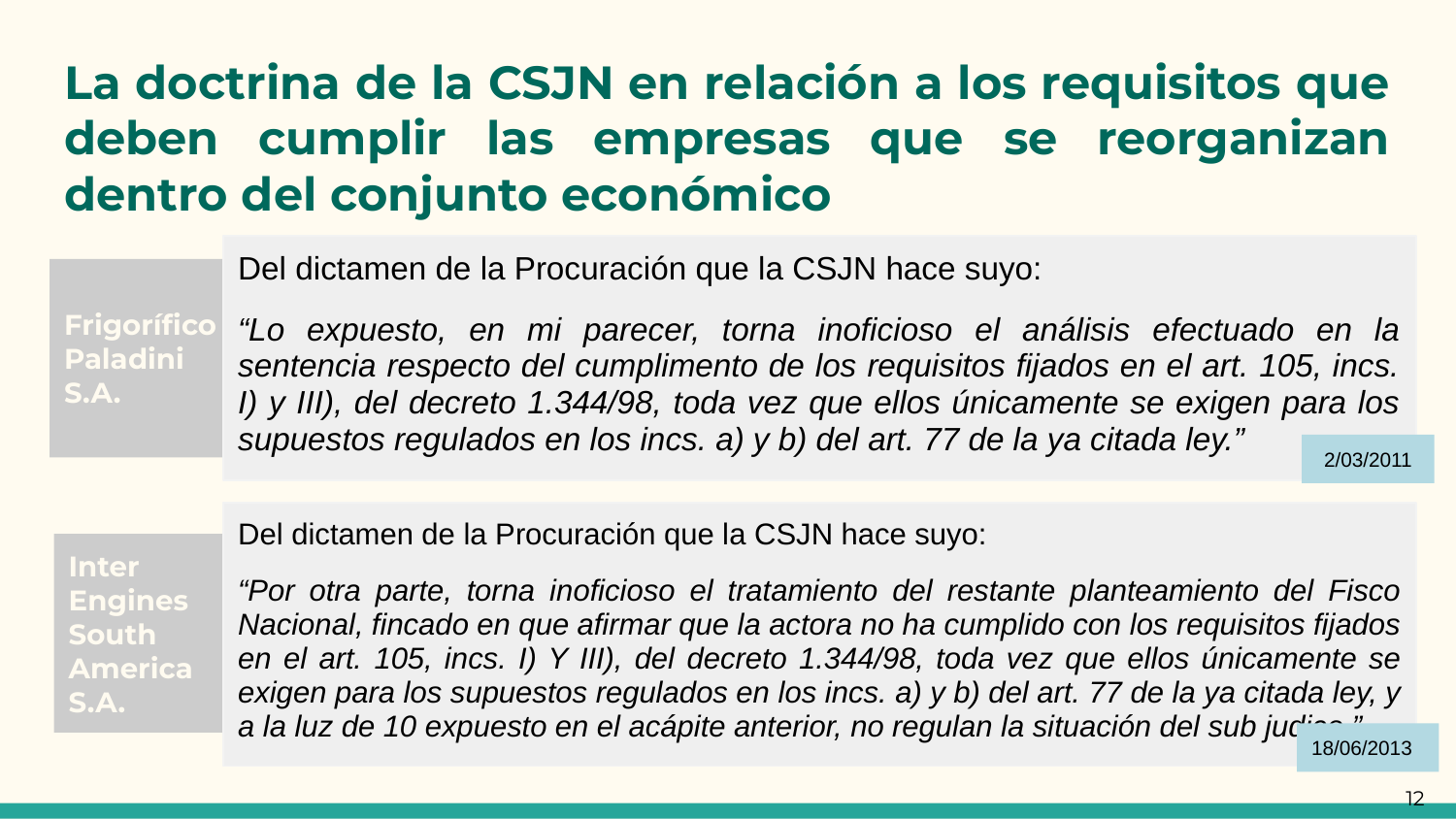

# La doctrina de la CSJN en relación a los requisitos que deben cumplir las empresas que se reorganizan dentro del conjunto económico
Del dictamen de la Procuración que la CSJN hace suyo:
“Lo expuesto, en mi parecer, torna inoficioso el análisis efectuado en la sentencia respecto del cumplimento de los requisitos fijados en el art. 105, incs. I) y III), del decreto 1.344/98, toda vez que ellos únicamente se exigen para los supuestos regulados en los incs. a) y b) del art. 77 de la ya citada ley.”

Frigorífico Paladini S.A.

2/03/2011
Del dictamen de la Procuración que la CSJN hace suyo:
“Por otra parte, torna inoficioso el tratamiento del restante planteamiento del Fisco Nacional, fincado en que afirmar que la actora no ha cumplido con los requisitos fijados en el art. 105, incs. I) Y III), del decreto 1.344/98, toda vez que ellos únicamente se exigen para los supuestos regulados en los incs. a) y b) del art. 77 de la ya citada ley, y a la luz de 10 expuesto en el acápite anterior, no regulan la situación del sub judice.”
Inter Engines South America S.A.
18/06/2013
12